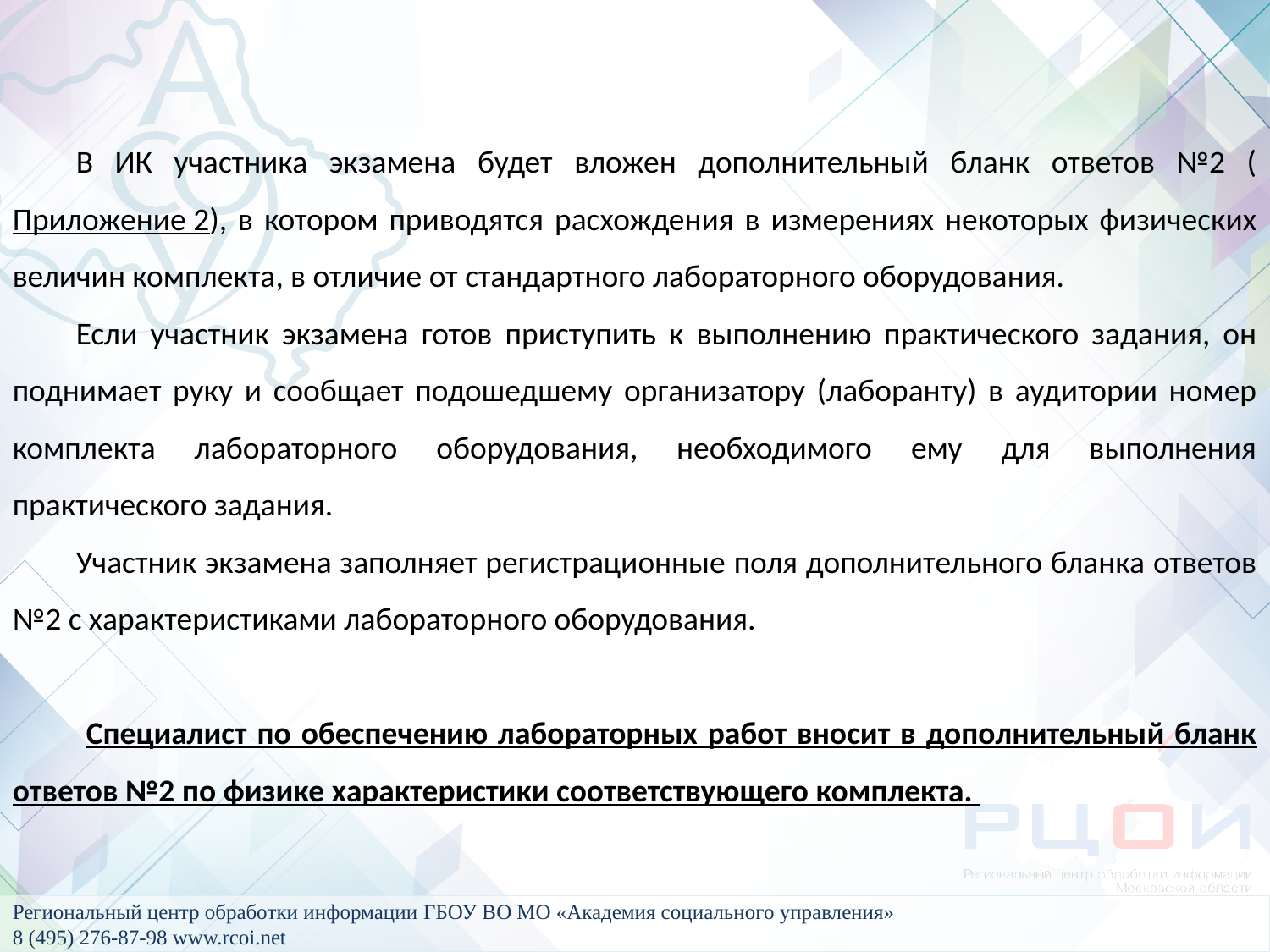

В ИК участника экзамена будет вложен дополнительный бланк ответов №2 (Приложение 2), в котором приводятся расхождения в измерениях некоторых физических величин комплекта, в отличие от стандартного лабораторного оборудования.
Если участник экзамена готов приступить к выполнению практического задания, он поднимает руку и сообщает подошедшему организатору (лаборанту) в аудитории номер комплекта лабораторного оборудования, необходимого ему для выполнения практического задания.
Участник экзамена заполняет регистрационные поля дополнительного бланка ответов №2 с характеристиками лабораторного оборудования.

 Специалист по обеспечению лабораторных работ вносит в дополнительный бланк ответов №2 по физике характеристики соответствующего комплекта.